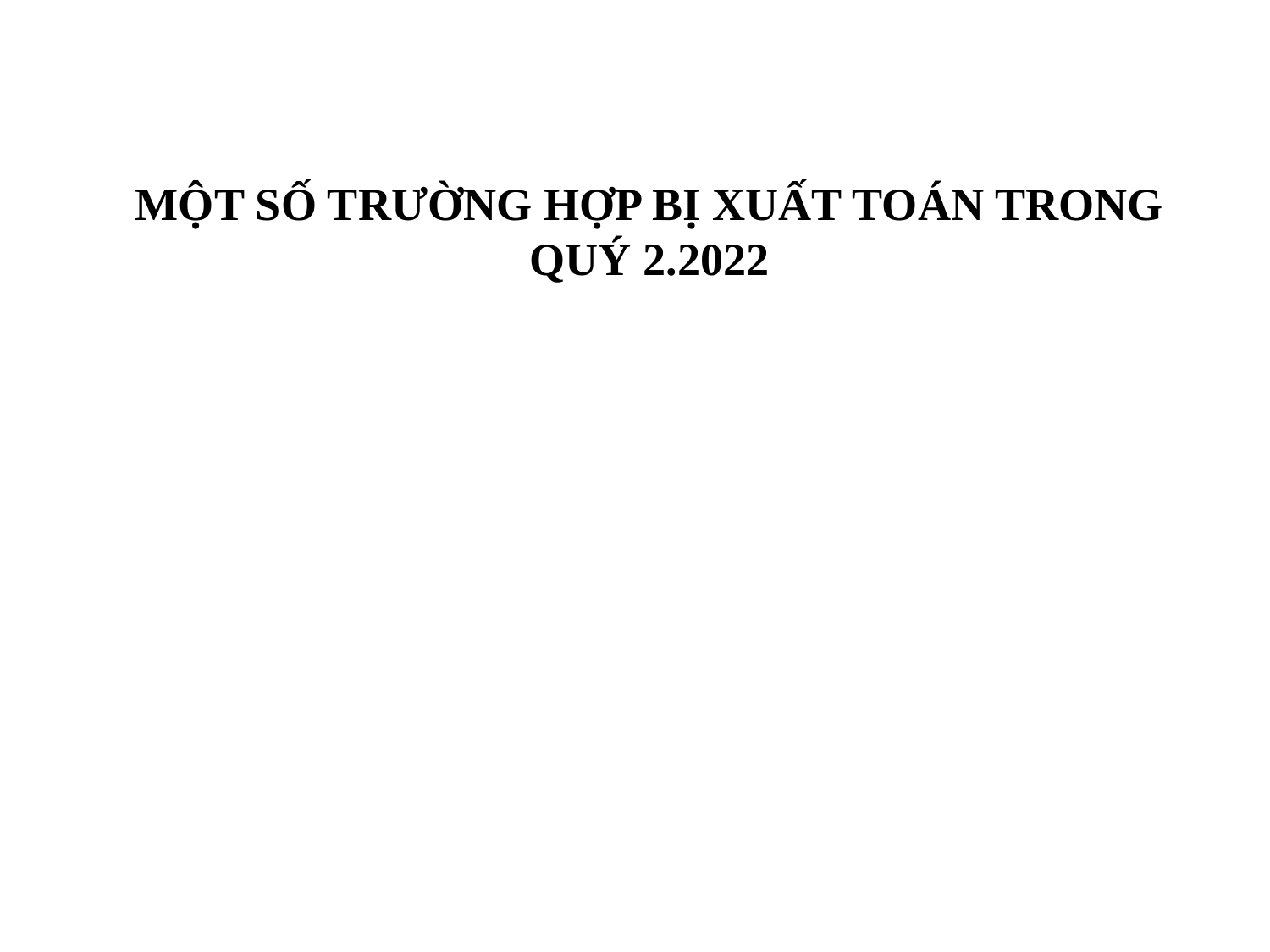

MỘT SỐ TRƯỜNG HỢP BỊ XUẤT TOÁN TRONG QUÝ 2.2022